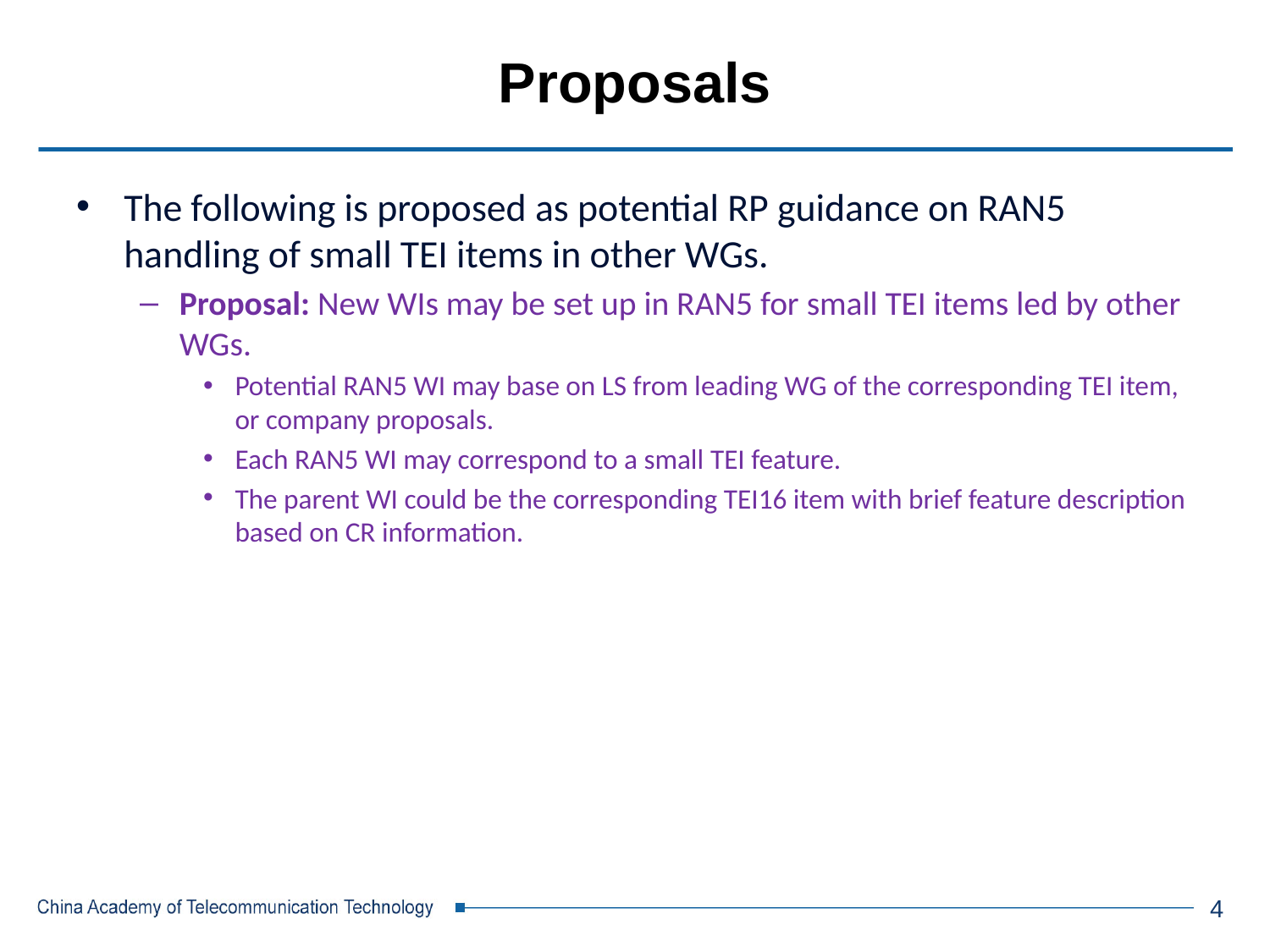

# Proposals
The following is proposed as potential RP guidance on RAN5 handling of small TEI items in other WGs.
Proposal: New WIs may be set up in RAN5 for small TEI items led by other WGs.
Potential RAN5 WI may base on LS from leading WG of the corresponding TEI item, or company proposals.
Each RAN5 WI may correspond to a small TEI feature.
The parent WI could be the corresponding TEI16 item with brief feature description based on CR information.
4